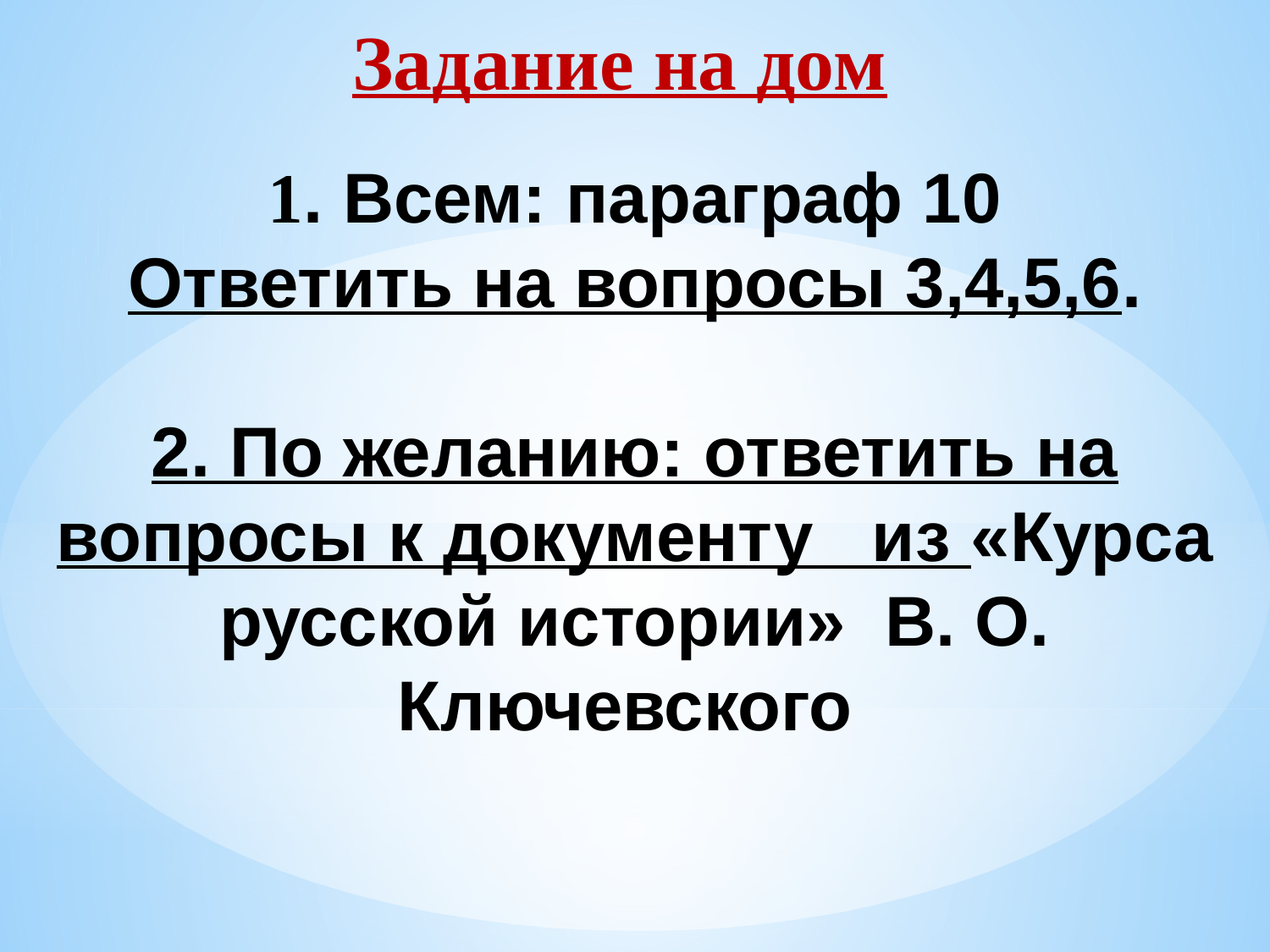

Задание на дом
1. Всем: параграф 10
Ответить на вопросы 3,4,5,6.

2. По желанию: ответить на вопросы к документу   из «Курса русской истории»  В. О. Ключевского